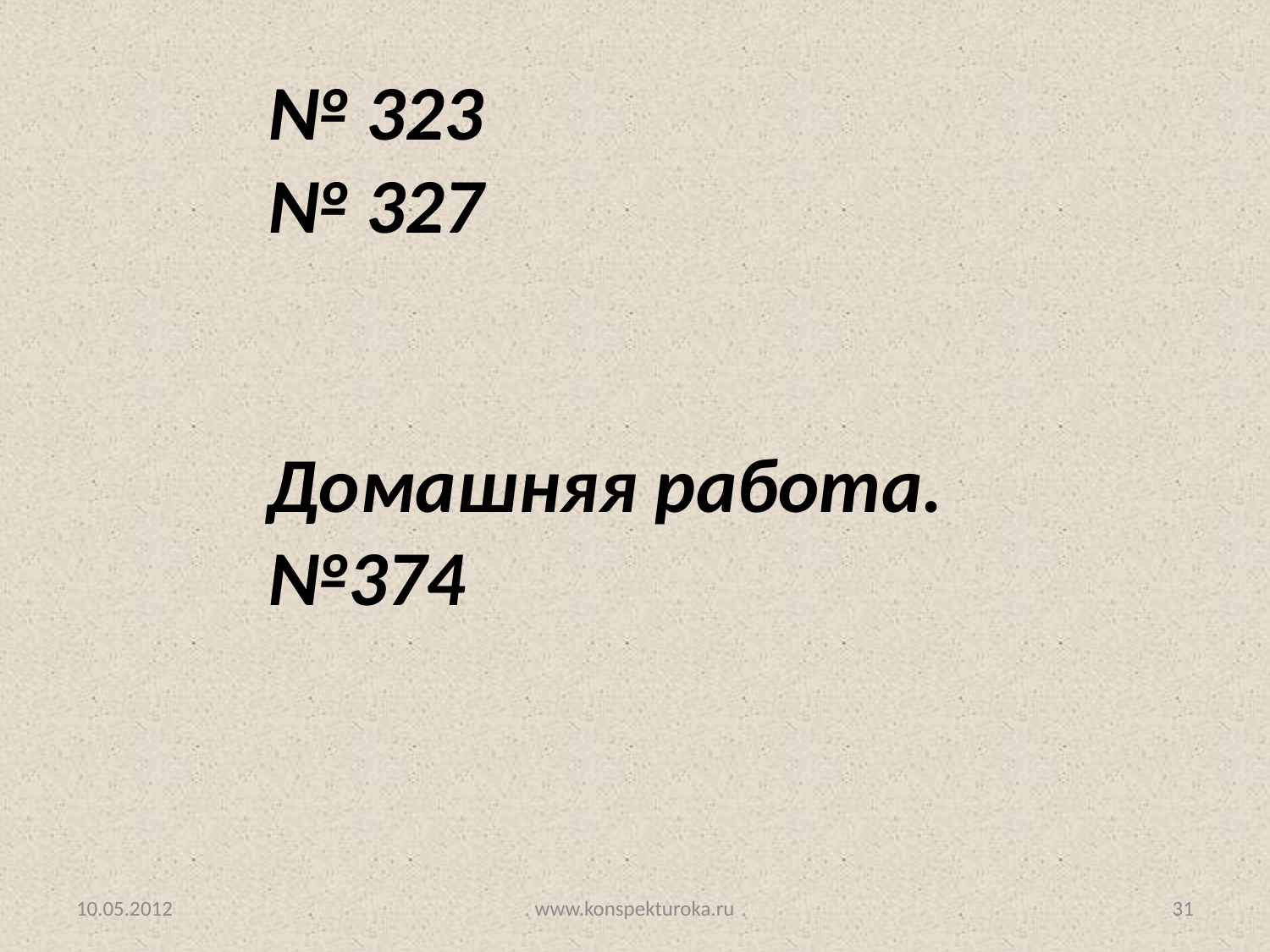

№ 323
№ 327

Домашняя работа. №374
10.05.2012
www.konspekturoka.ru
31